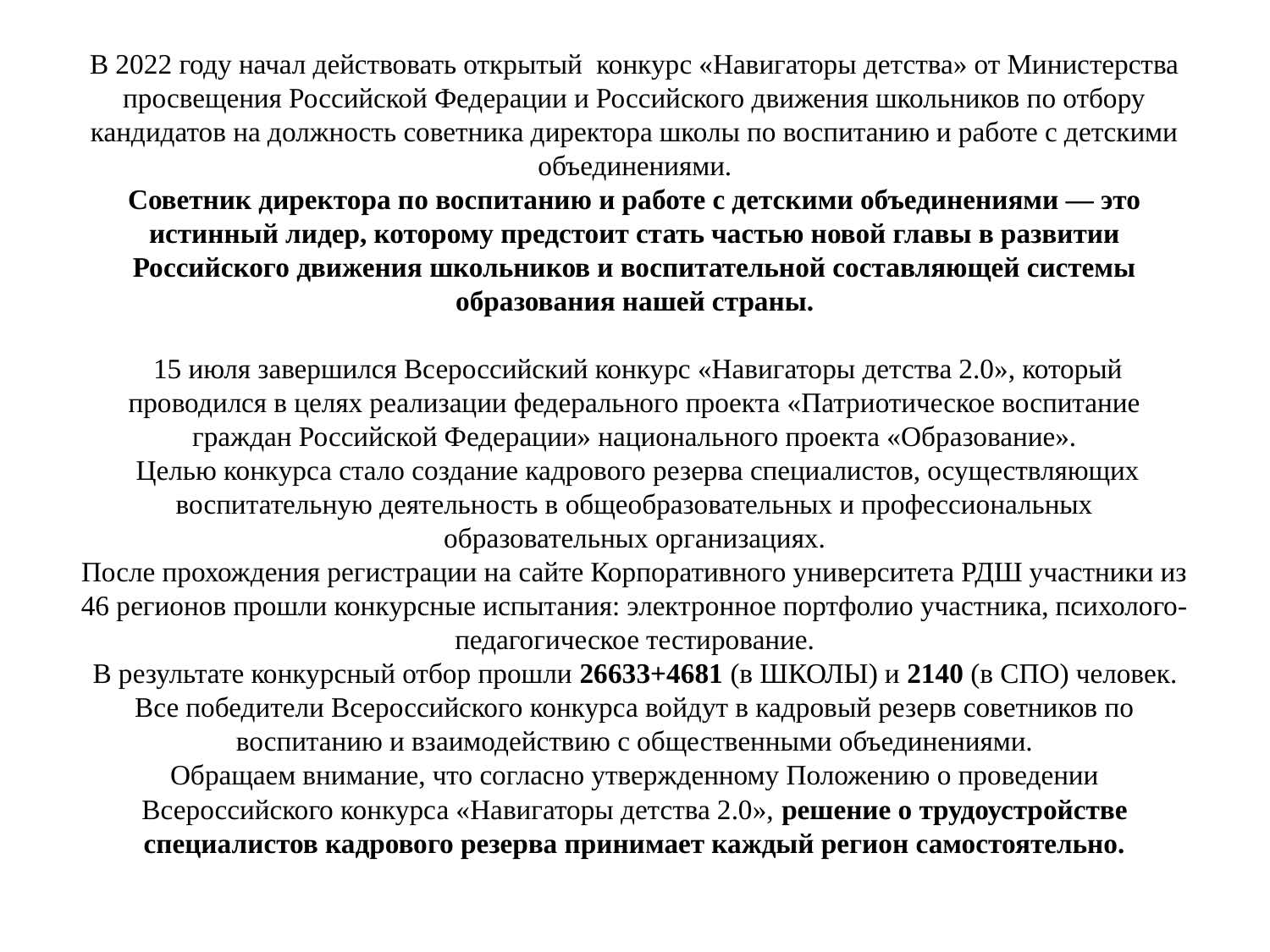

# В 2022 году начал действовать открытый  конкурс «Навигаторы детства» от Министерства просвещения Российской Федерации и Российского движения школьников по отбору кандидатов на должность советника директора школы по воспитанию и работе с детскими объединениями. Советник директора по воспитанию и работе с детскими объединениями — это истинный лидер, которому предстоит стать частью новой главы в развитии Российского движения школьников и воспитательной составляющей системы образования нашей страны. 15 июля завершился Всероссийский конкурс «Навигаторы детства 2.0», который проводился в целях реализации федерального проекта «Патриотическое воспитание граждан Российской Федерации» национального проекта «Образование». Целью конкурса стало создание кадрового резерва специалистов, осуществляющих воспитательную деятельность в общеобразовательных и профессиональных образовательных организациях. После прохождения регистрации на сайте Корпоративного университета РДШ участники из 46 регионов прошли конкурсные испытания: электронное портфолио участника, психолого-педагогическое тестирование. В результате конкурсный отбор прошли 26633+4681 (в ШКОЛЫ) и 2140 (в СПО) человек. Все победители Всероссийского конкурса войдут в кадровый резерв советников по воспитанию и взаимодействию с общественными объединениями. Обращаем внимание, что согласно утвержденному Положению о проведении Всероссийского конкурса «Навигаторы детства 2.0», решение о трудоустройстве специалистов кадрового резерва принимает каждый регион самостоятельно.